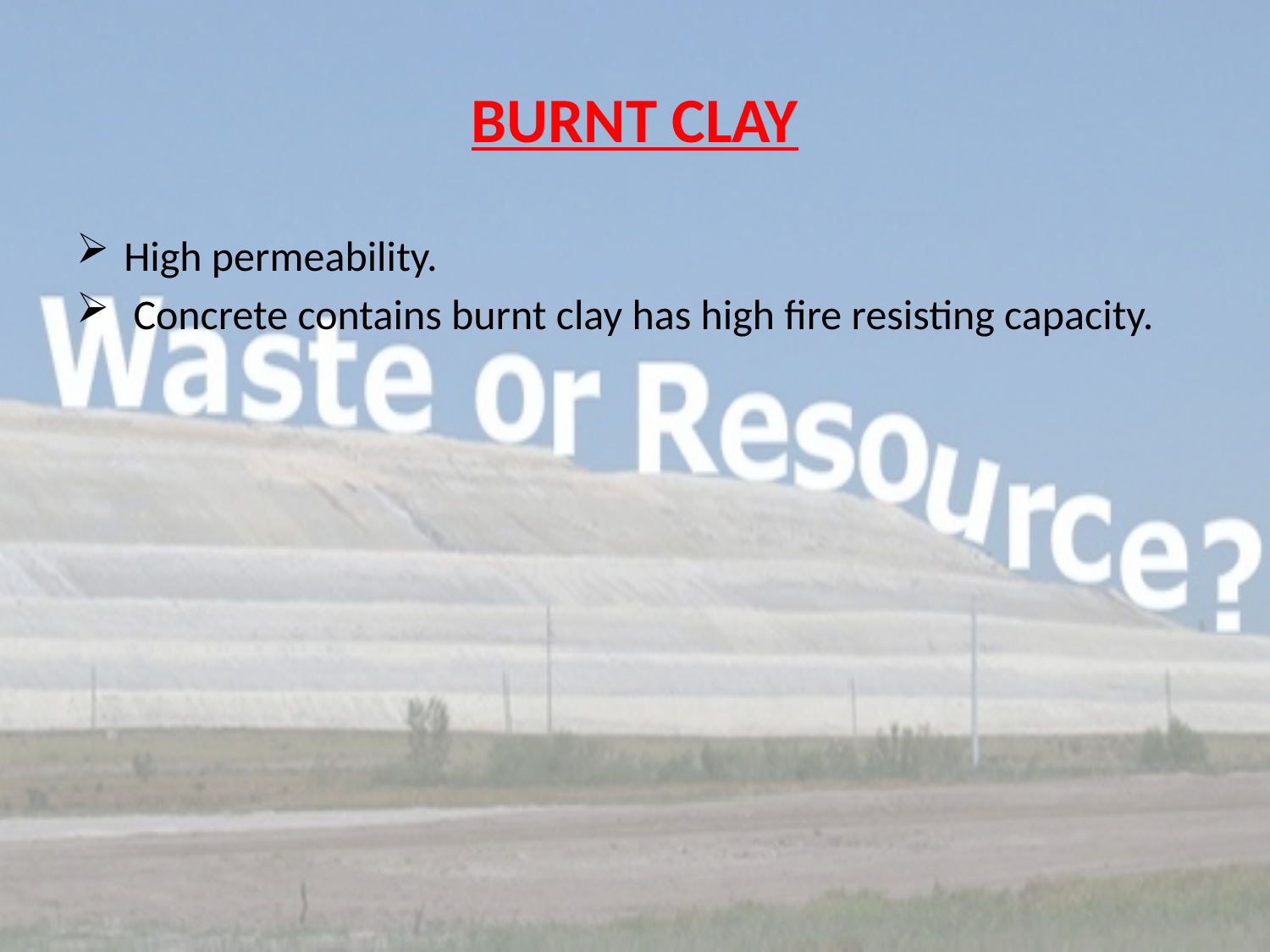

# BURNT CLAY
High permeability.
 Concrete contains burnt clay has high fire resisting capacity.